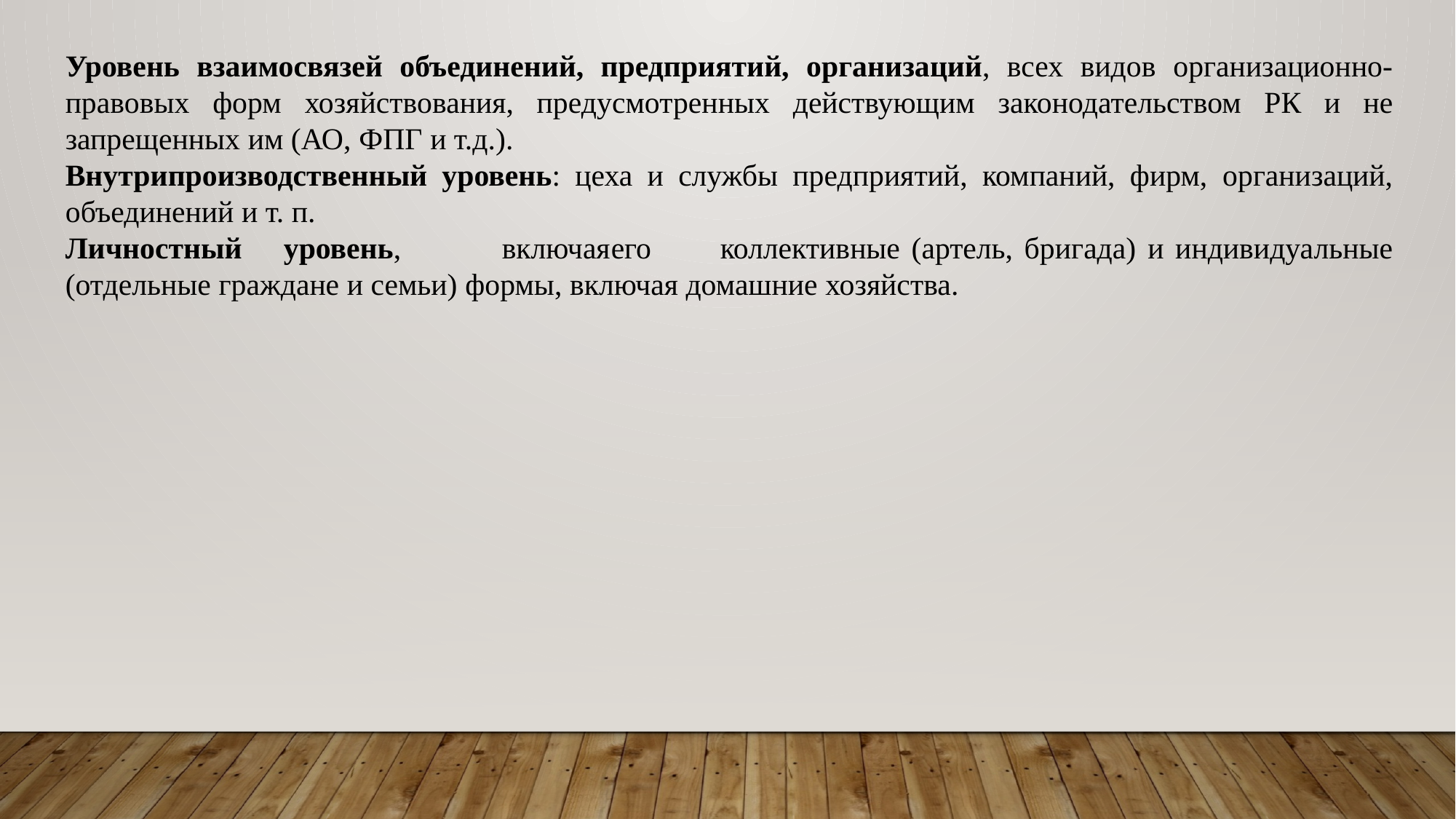

Уровень взаимосвязей объединений, предприятий, организаций, всех видов организационно-правовых форм хозяйствования, предусмотренных действующим законодательством РК и не запрещенных им (АО, ФПГ и т.д.).
Внутрипроизводственный уровень: цеха и службы предприятий, компаний, фирм, организаций, объединений и т. п.
Личностный	уровень,	включая	его	коллективные (артель, бригада) и индивидуальные (отдельные граждане и семьи) формы, включая домашние хозяйства.